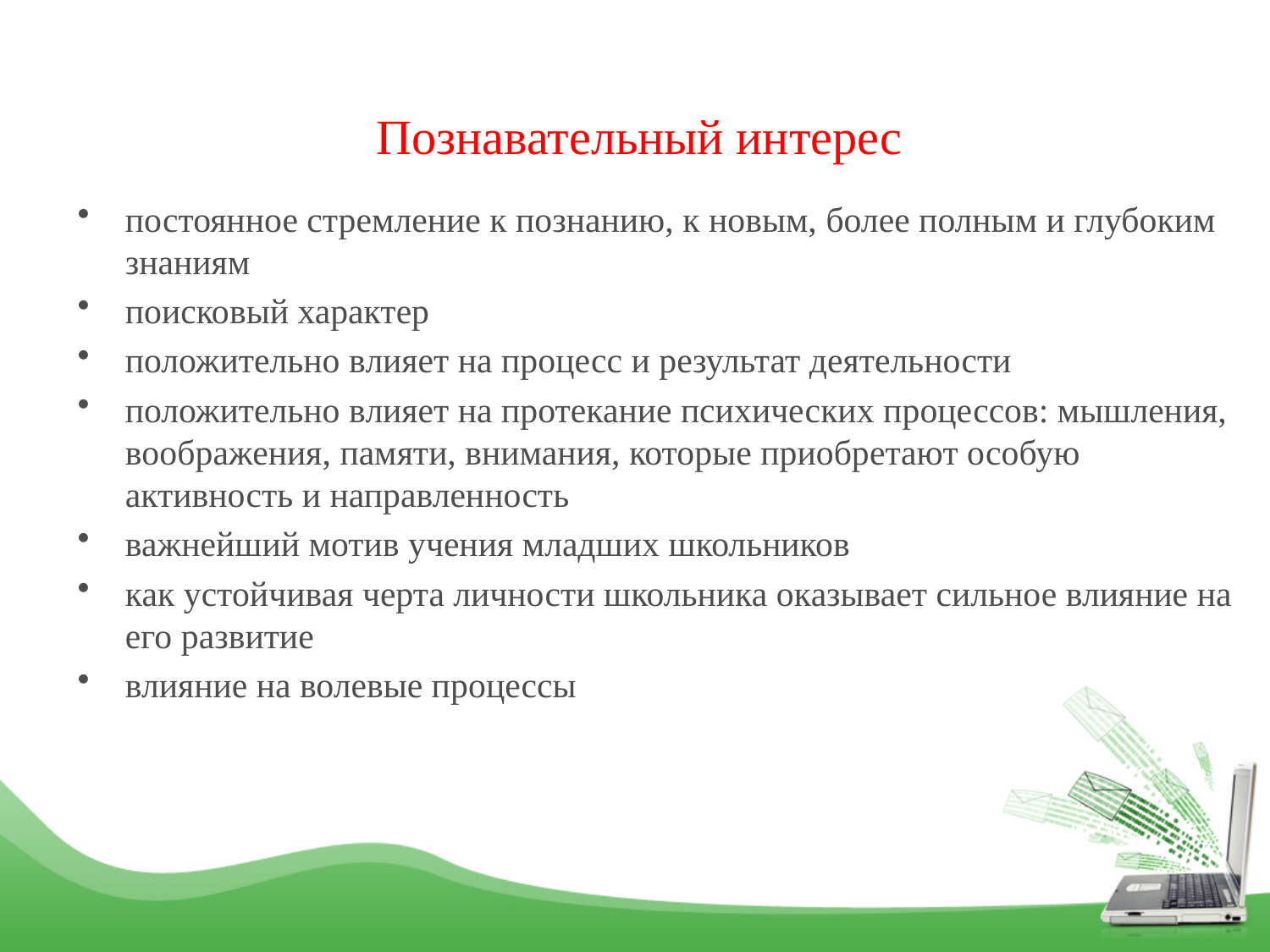

# Познавательный интерес
постоянное стремление к познанию, к новым, более полным и глубоким знаниям
поисковый характер
положительно влияет на процесс и результат деятельности
положительно влияет на протекание психических процессов: мышления, воображения, памяти, внимания, которые приобретают особую активность и направленность
важнейший мотив учения младших школьников
как устойчивая черта личности школьника оказывает сильное влияние на его развитие
влияние на волевые процессы